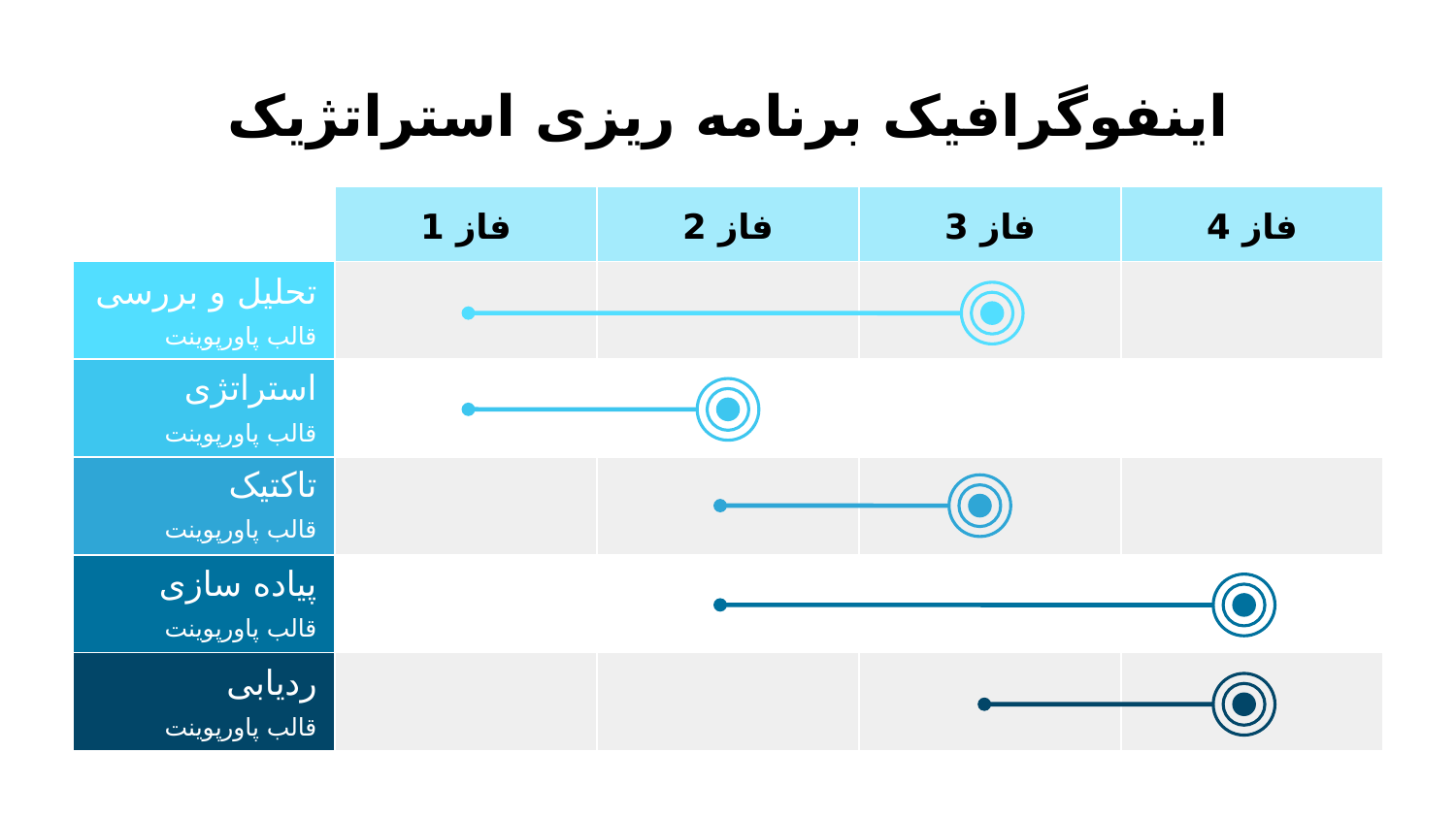

# اینفوگرافیک برنامه ریزی استراتژیک
|  | فاز 1 | فاز 2 | فاز 3 | فاز 4 |
| --- | --- | --- | --- | --- |
|  |  |  |  |  |
|  |  |  |  |  |
|  |  |  |  |  |
|  |  |  |  |  |
|  |  |  |  |  |
تحلیل و بررسی

قالب پاورپوینت
استراتژی

قالب پاورپوینت
تاکتیک

قالب پاورپوینت
پیاده سازی

قالب پاورپوینت
ردیابی

قالب پاورپوینت